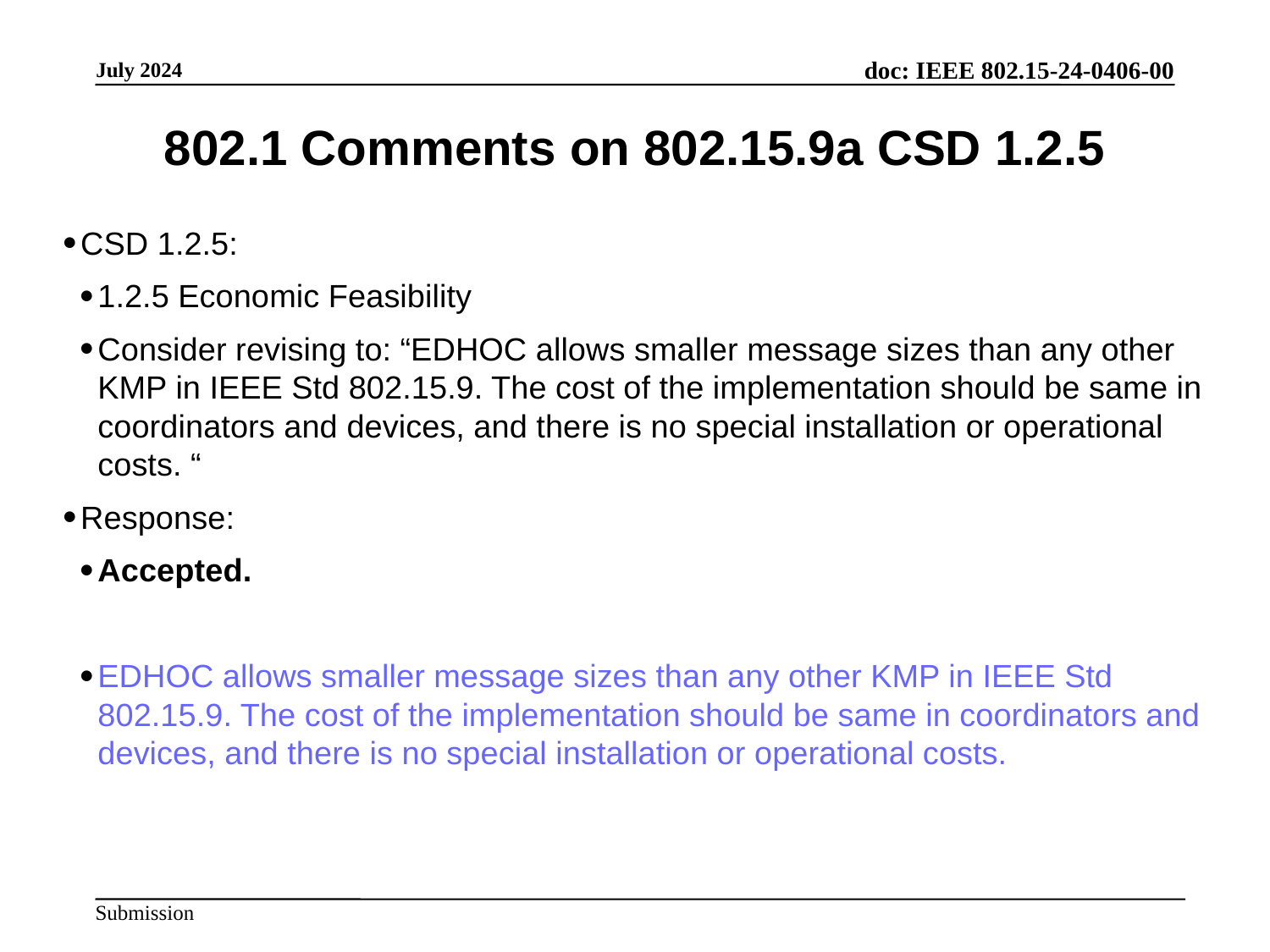

802.1 Comments on 802.15.9a CSD 1.2.5
‍CSD 1.2.5:
1.2.5 Economic Feasibility
Consider revising to: “EDHOC allows smaller message sizes than any other KMP in IEEE Std 802.15.9. The cost of the implementation should be same in coordinators and devices, and there is no special installation or operational costs. “
Response:
Accepted.

EDHOC allows smaller message sizes than any other KMP in IEEE Std 802.15.9. The cost of the implementation should be same in coordinators and devices, and there is no special installation or operational costs.